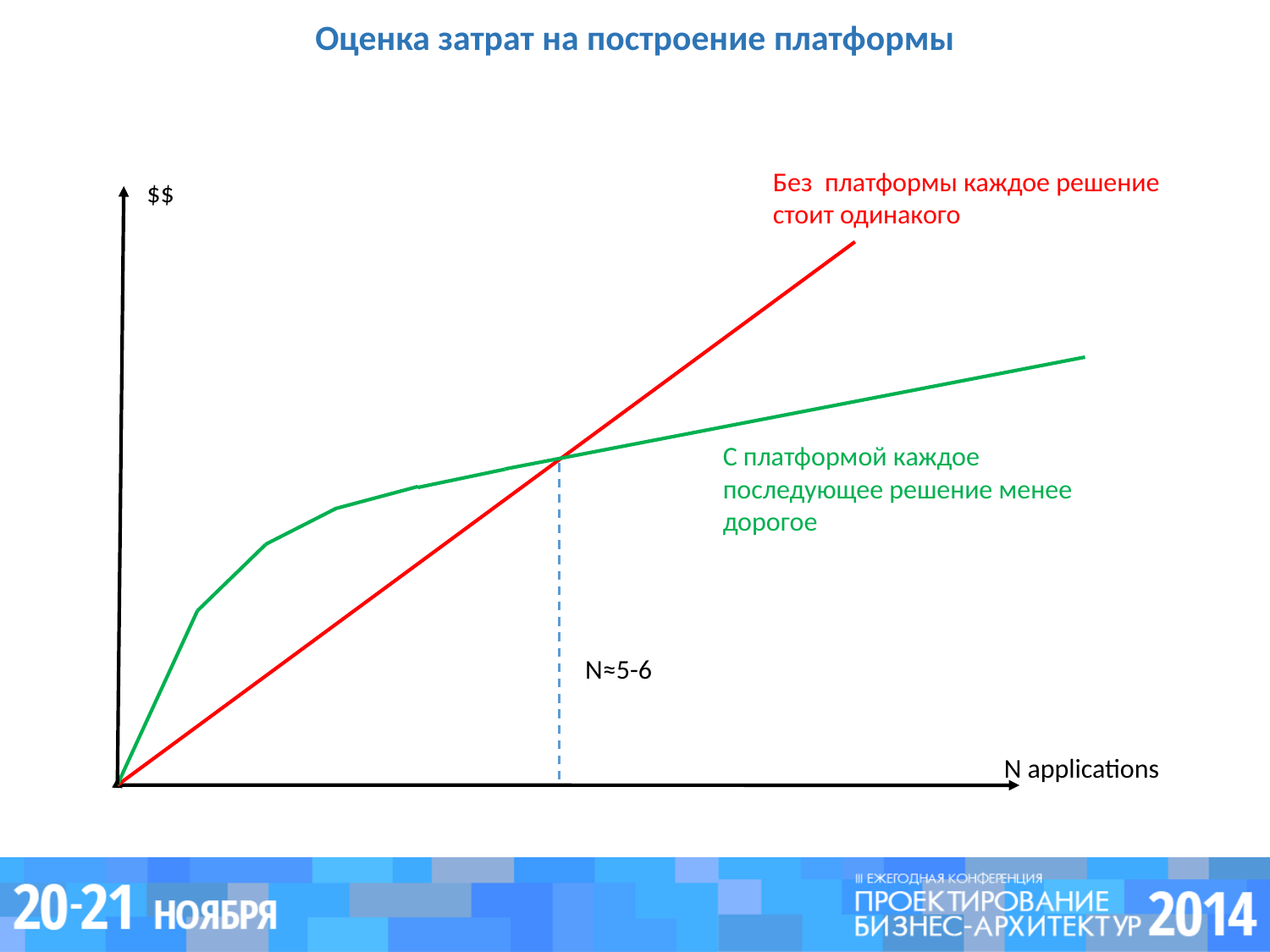

# Оценка затрат на построение платформы
Без  платформы каждое решение стоит одинакого
$$
С платформой каждое последующее решение менее дорогое
N≈5-6
N applications